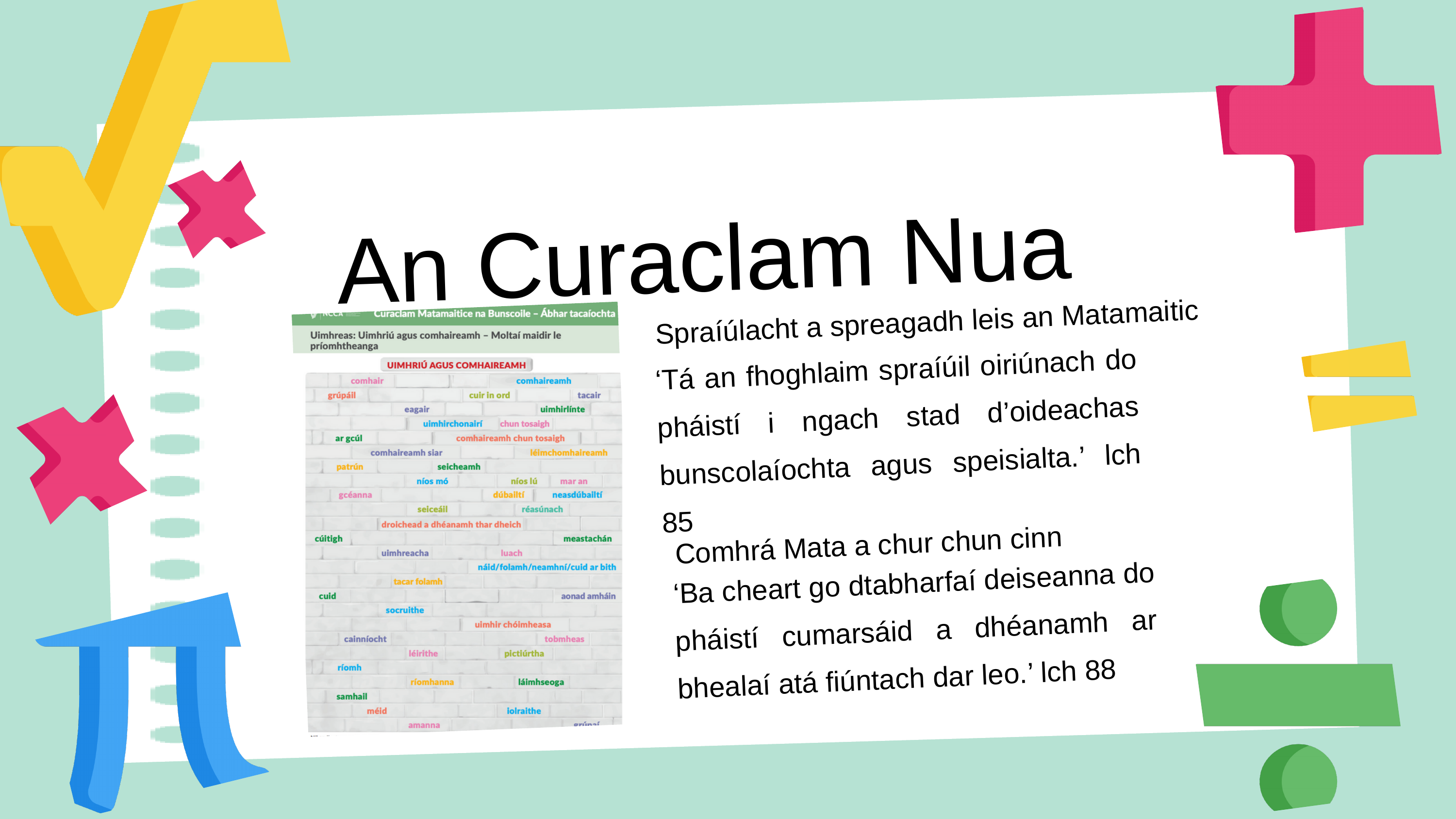

An Curaclam Nua

Spraíúlacht a spreagadh leis an Matamaitic

‘Tá an fhoghlaim spraíúil oiriúnach do pháistí i ngach stad d’oideachas bunscolaíochta agus speisialta.’ lch 85

Comhrá Mata a chur chun cinn
‘Ba cheart go dtabharfaí deiseanna do pháistí cumarsáid a dhéanamh ar bhealaí atá fiúntach dar leo.’ lch 88